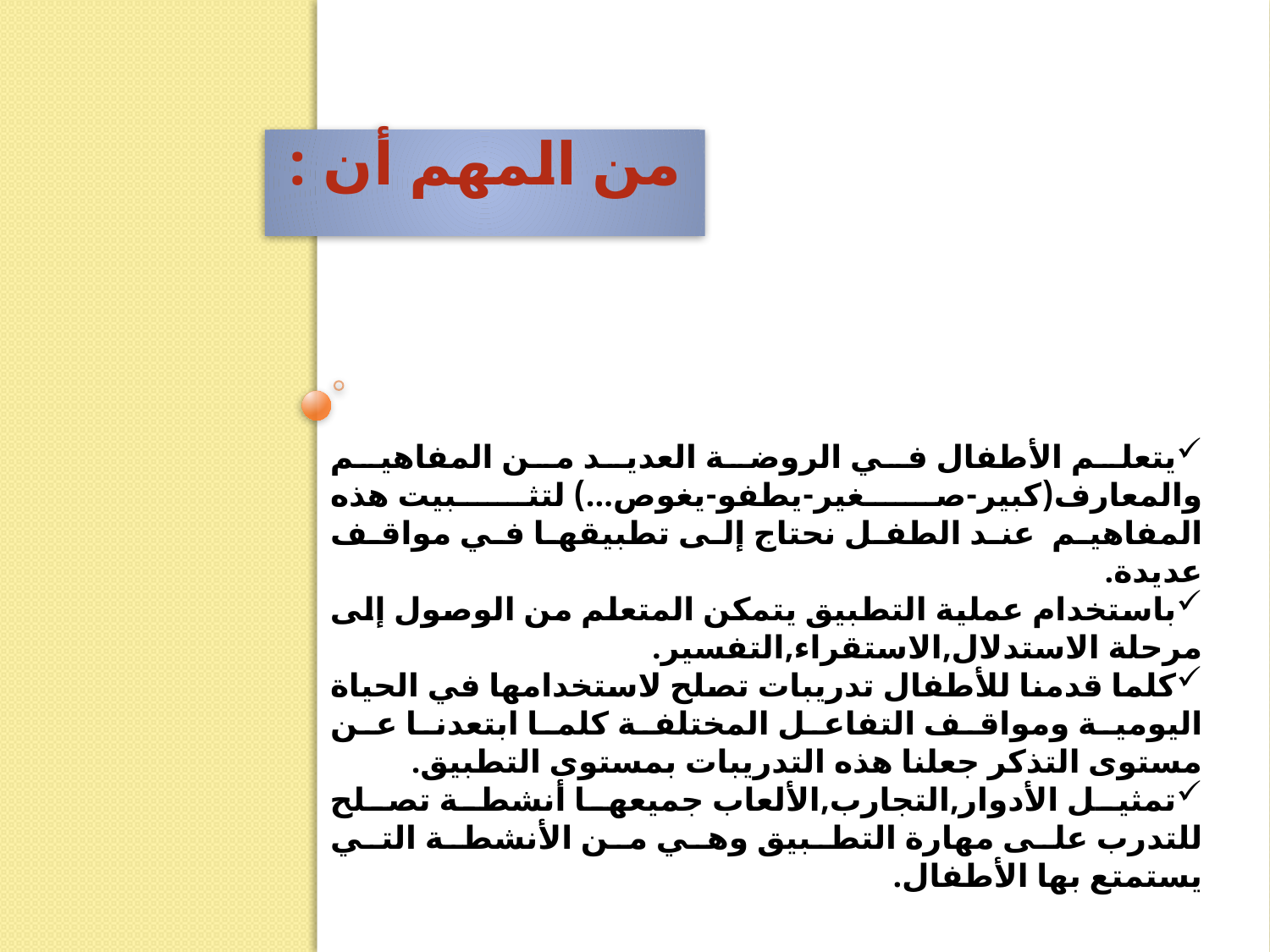

# من المهم أن :
يتعلم الأطفال في الروضة العديد من المفاهيم والمعارف(كبير-صغير-يطفو-يغوص...) لتثبيت هذه المفاهيم  عند الطفل نحتاج إلى تطبيقها في مواقف عديدة.
باستخدام عملية التطبيق يتمكن المتعلم من الوصول إلى مرحلة الاستدلال,الاستقراء,التفسير.
كلما قدمنا للأطفال تدريبات تصلح لاستخدامها في الحياة اليومية ومواقف التفاعل المختلفة كلما ابتعدنا عن مستوى التذكر جعلنا هذه التدريبات بمستوى التطبيق.
تمثيل الأدوار,التجارب,الألعاب جميعها أنشطة تصلح للتدرب على مهارة التطبيق وهي من الأنشطة التي يستمتع بها الأطفال.